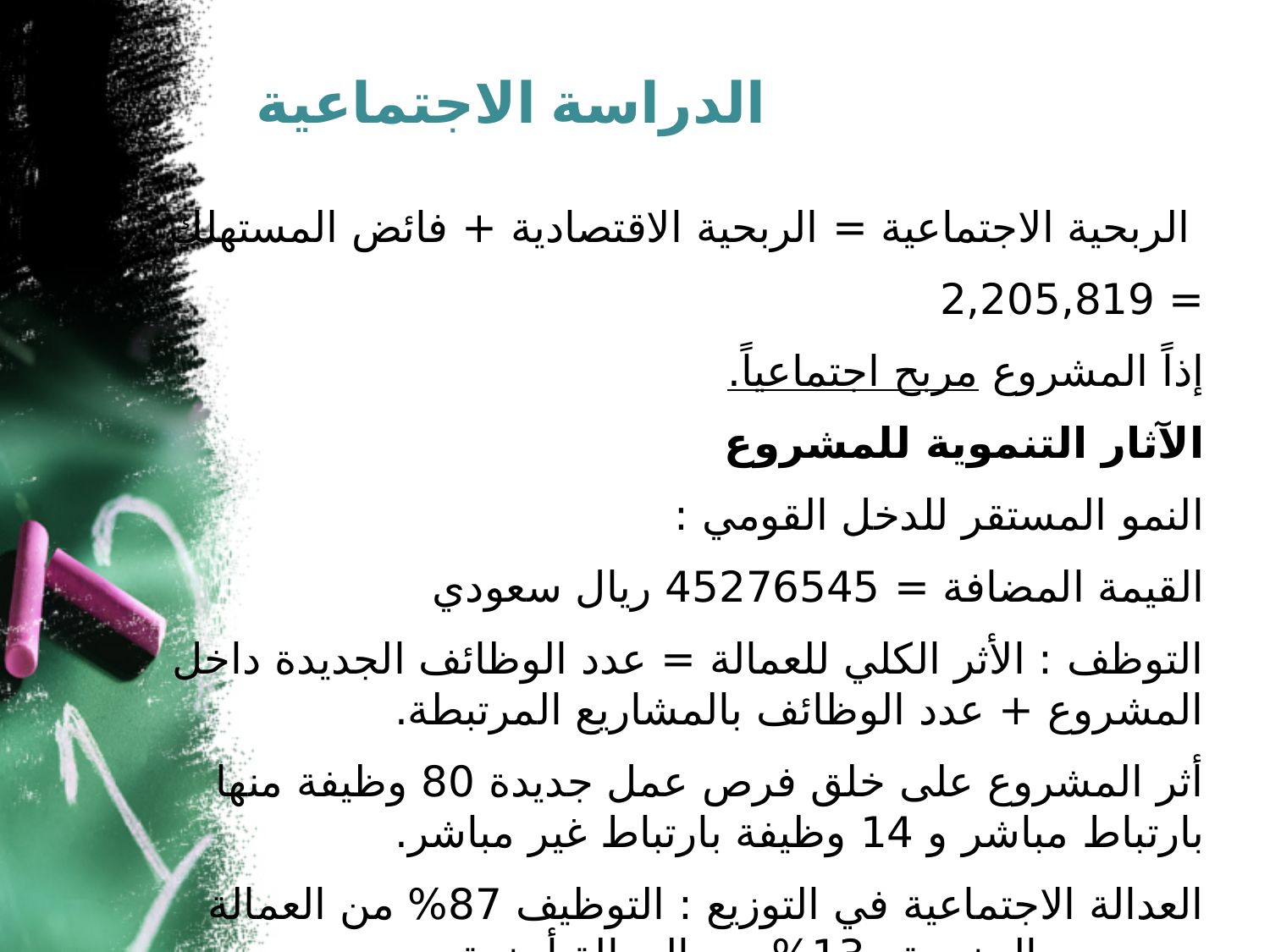

# الدراسة الاجتماعية
 الربحية الاجتماعية = الربحية الاقتصادية + فائض المستهلك
= 2,205,819
إذاً المشروع مربح اجتماعياً.
الآثار التنموية للمشروع
النمو المستقر للدخل القومي :
القيمة المضافة = 45276545 ريال سعودي
التوظف : الأثر الكلي للعمالة = عدد الوظائف الجديدة داخل المشروع + عدد الوظائف بالمشاريع المرتبطة.
أثر المشروع على خلق فرص عمل جديدة 80 وظيفة منها بارتباط مباشر و 14 وظيفة بارتباط غير مباشر.
العدالة الاجتماعية في التوزيع : التوظيف 87% من العمالة سعوديين الجنسية و13% من العمالة أجنبية.